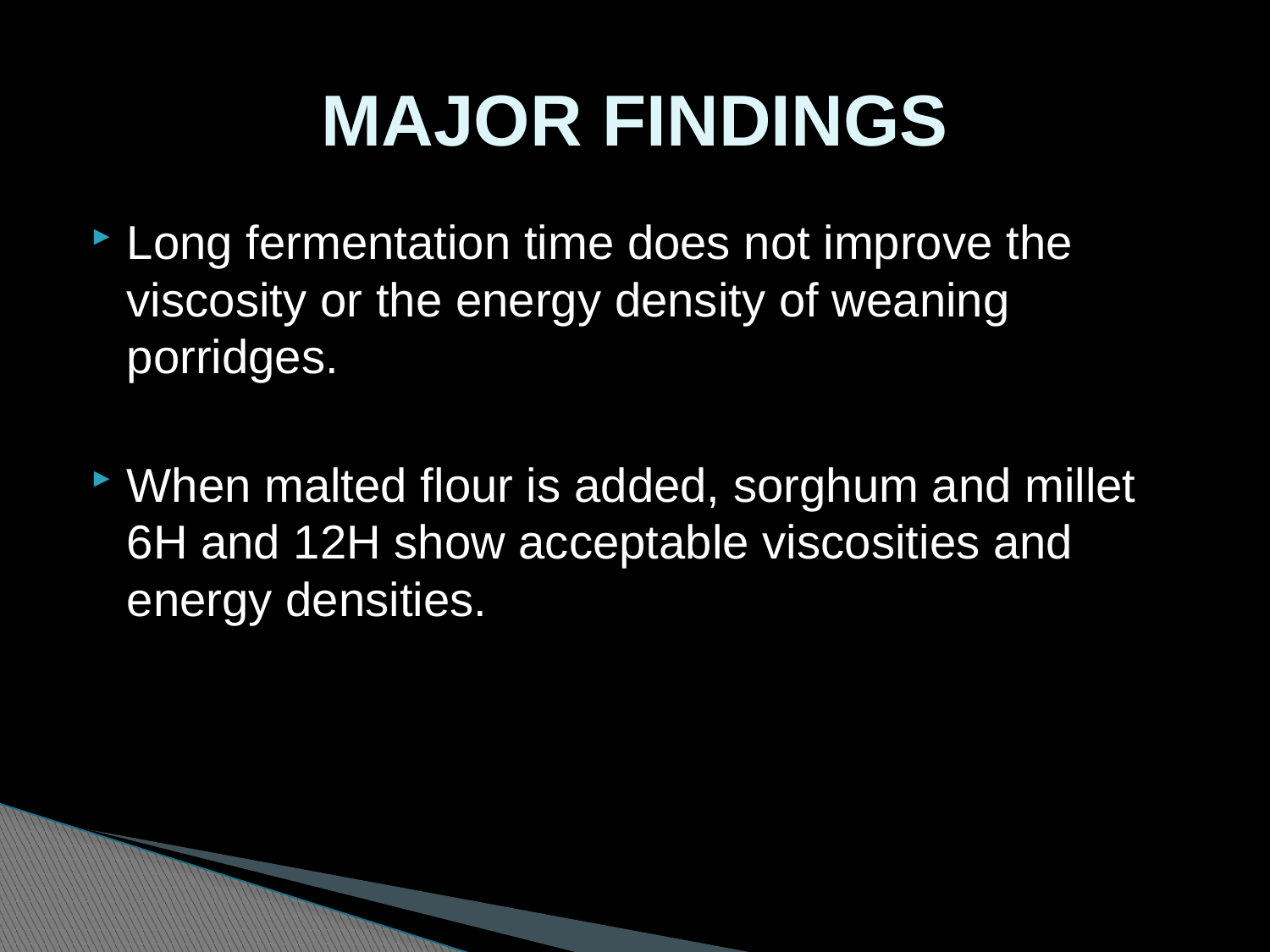

# MAJOR FINDINGS
Long fermentation time does not improve the viscosity or the energy density of weaning porridges.

When malted flour is added, sorghum and millet 6H and 12H show acceptable viscosities and energy densities.